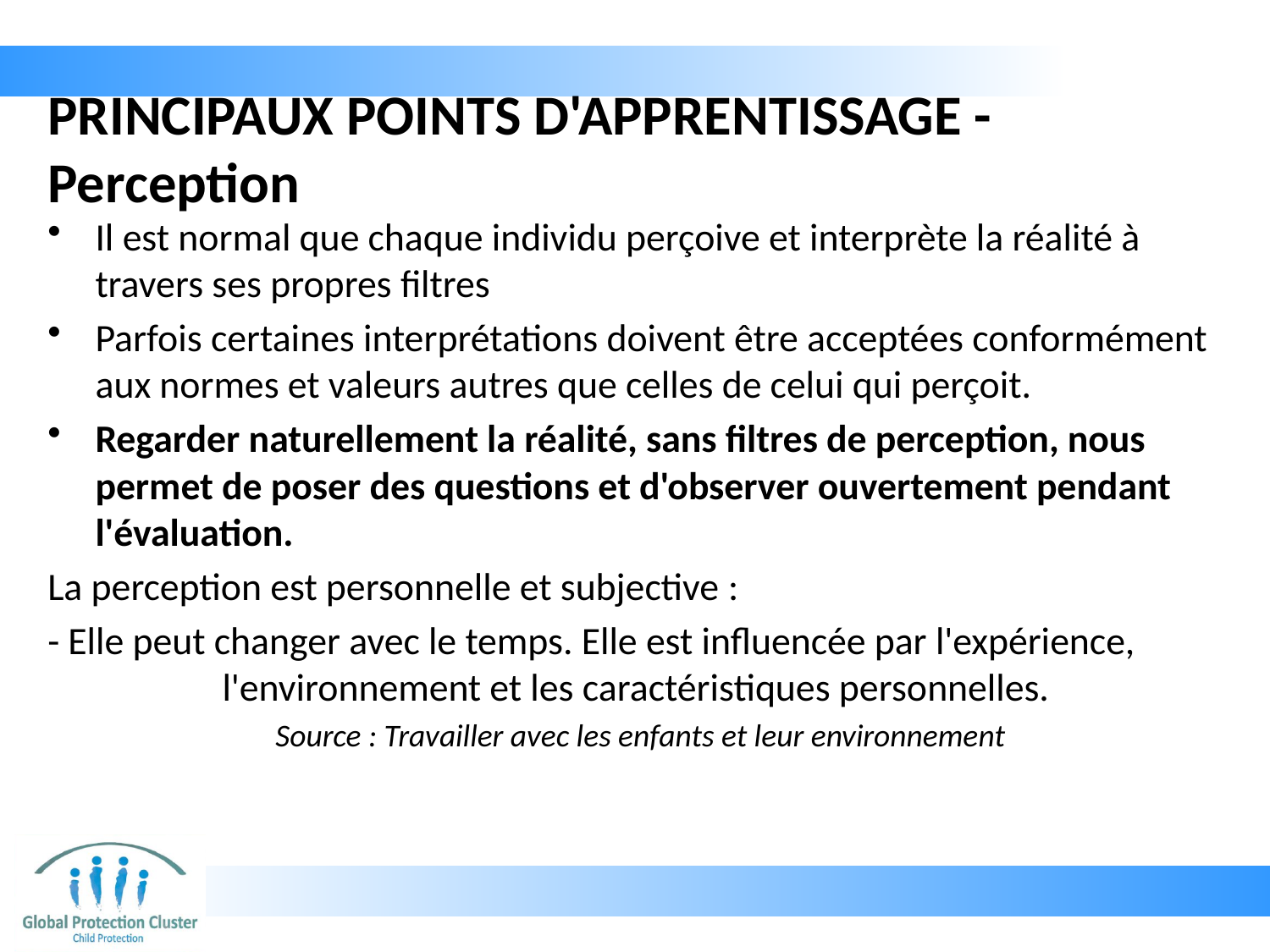

# PRINCIPAUX POINTS D'APPRENTISSAGE - Perception
Il est normal que chaque individu perçoive et interprète la réalité à travers ses propres filtres
Parfois certaines interprétations doivent être acceptées conformément aux normes et valeurs autres que celles de celui qui perçoit.
Regarder naturellement la réalité, sans filtres de perception, nous permet de poser des questions et d'observer ouvertement pendant l'évaluation.
La perception est personnelle et subjective :
- Elle peut changer avec le temps. Elle est influencée par l'expérience, 	l'environnement et les caractéristiques personnelles.
Source : Travailler avec les enfants et leur environnement